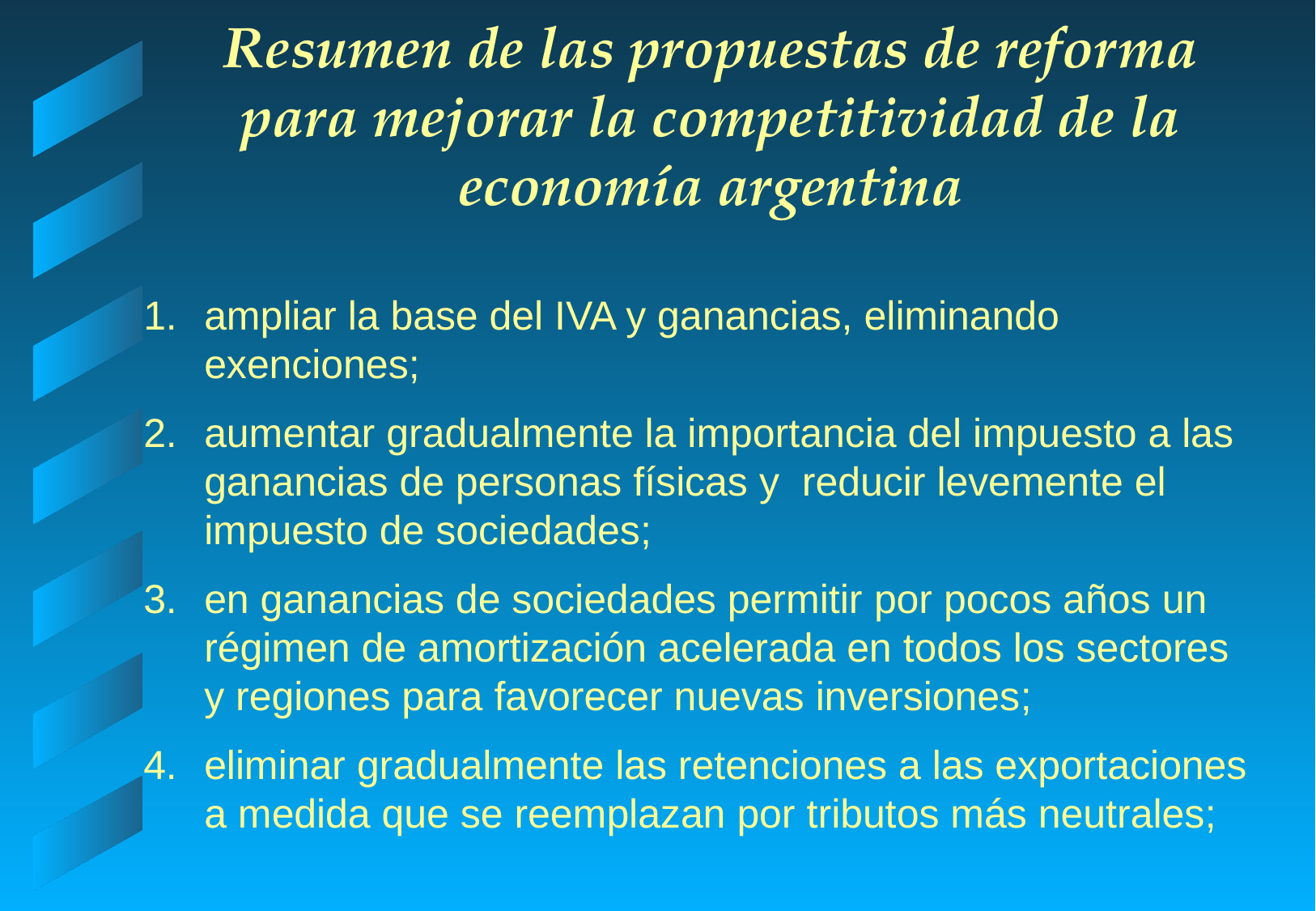

# Resumen de las propuestas de reforma para mejorar la competitividad de la economía argentina
ampliar la base del IVA y ganancias, eliminando exenciones;
aumentar gradualmente la importancia del impuesto a las ganancias de personas físicas y  reducir levemente el impuesto de sociedades;
en ganancias de sociedades permitir por pocos años un régimen de amortización acelerada en todos los sectores y regiones para favorecer nuevas inversiones;
eliminar gradualmente las retenciones a las exportaciones a medida que se reemplazan por tributos más neutrales;